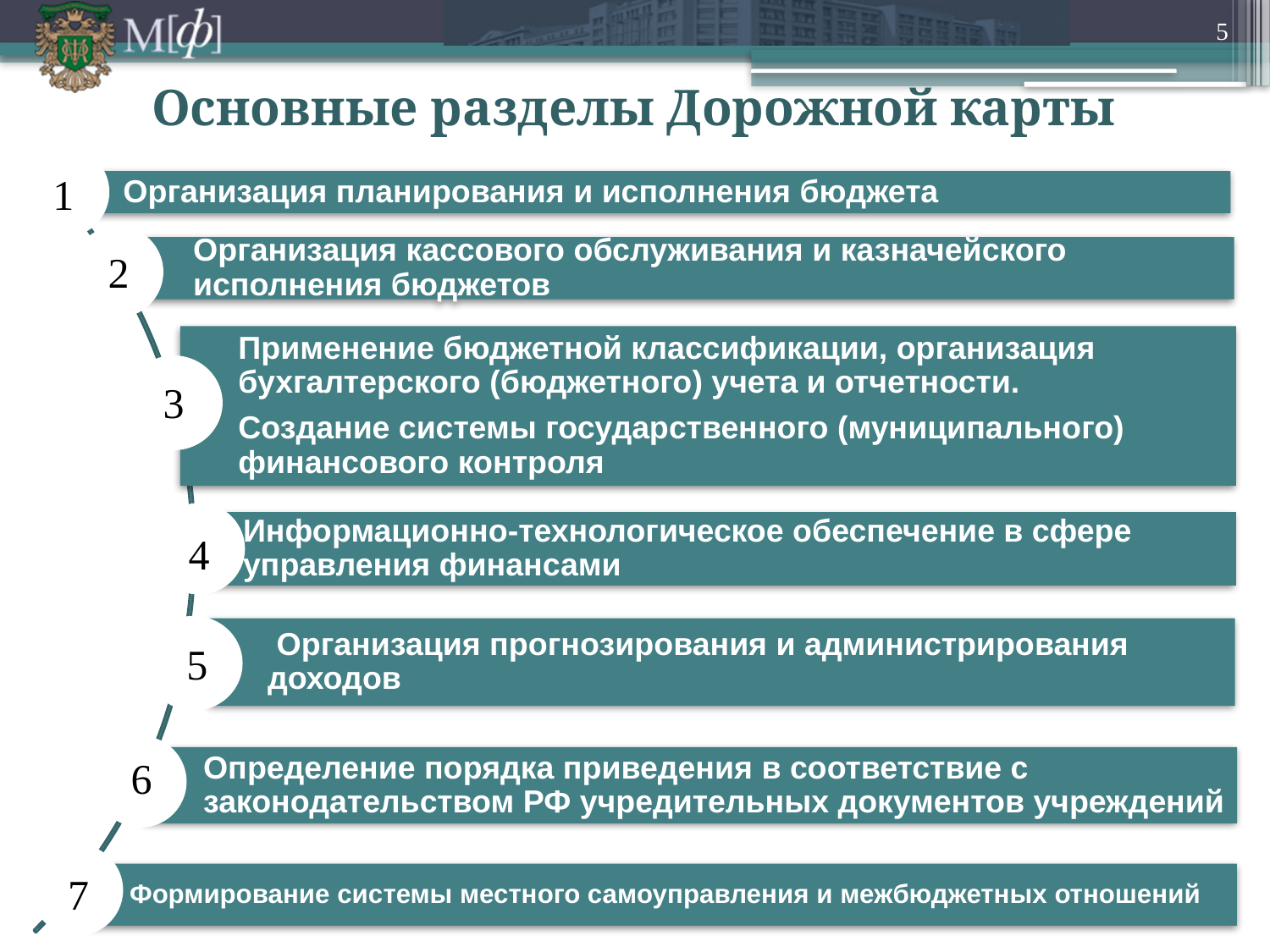

5
# Основные разделы Дорожной карты
Организация планирования и исполнения бюджета
Организация кассового обслуживания и казначейского исполнения бюджетов
Применение бюджетной классификации, организация бухгалтерского (бюджетного) учета и отчетности.
Создание системы государственного (муниципального) финансового контроля
Информационно-технологическое обеспечение в сфере управления финансами
 Организация прогнозирования и администрирования доходов
Определение порядка приведения в соответствие с законодательством РФ учредительных документов учреждений
Формирование системы местного самоуправления и межбюджетных отношений

1
1

2
2
3

3
4

5
6
7